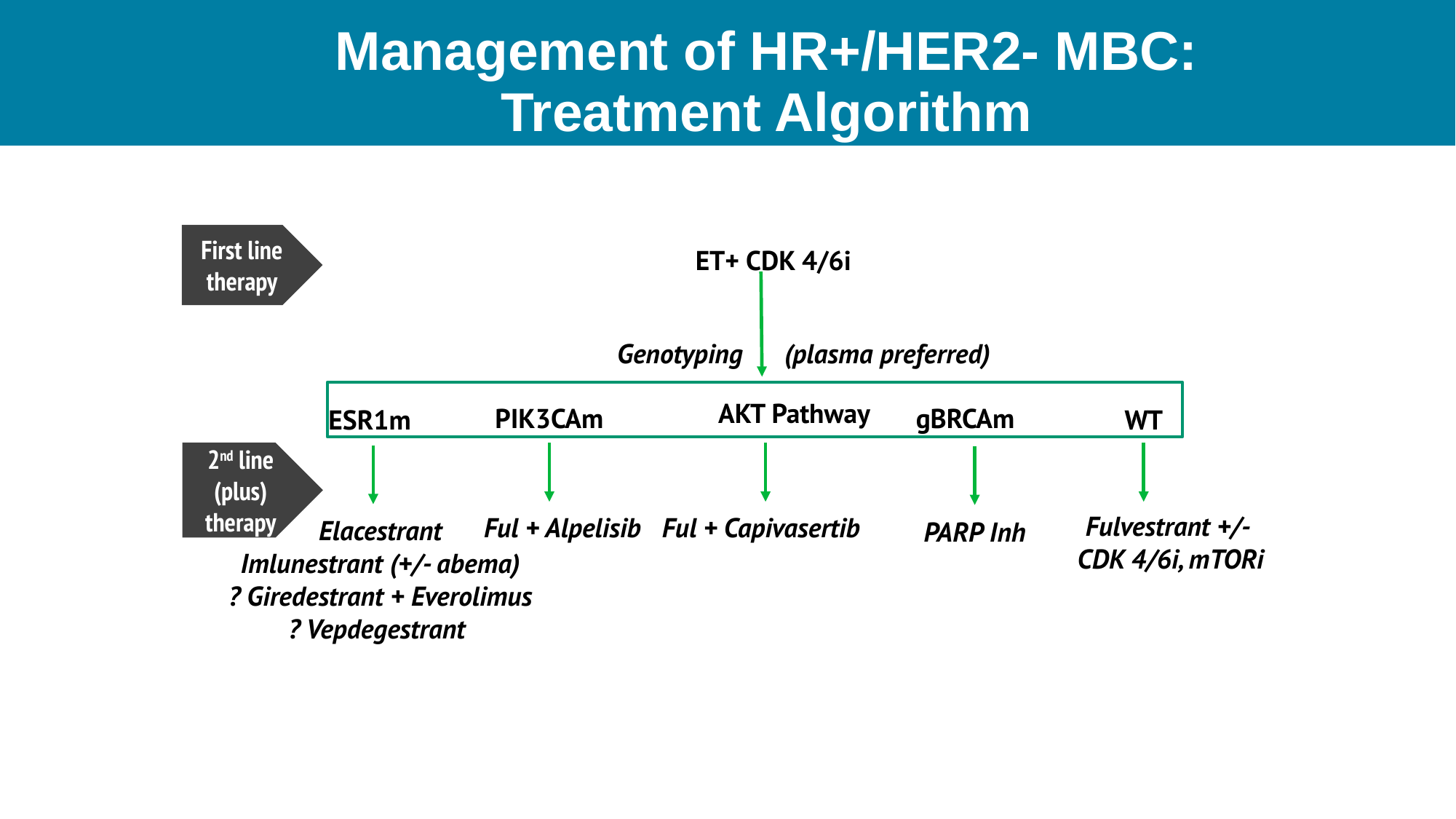

Management of HR+/HER2- MBC:
Treatment Algorithm
First line therapy
ET+ CDK 4/6i
Genotyping      (plasma preferred)

AKT Pathway
PIK3CAm
gBRCAm
ESR1m
WT
2nd line (plus) therapy
Fulvestrant +/-
CDK 4/6i, mTORi
Ful + Alpelisib
Ful + Capivasertib
Elacestrant
Imlunestrant (+/- abema)
? Giredestrant + Everolimus
? Vepdegestrant
PARP Inh